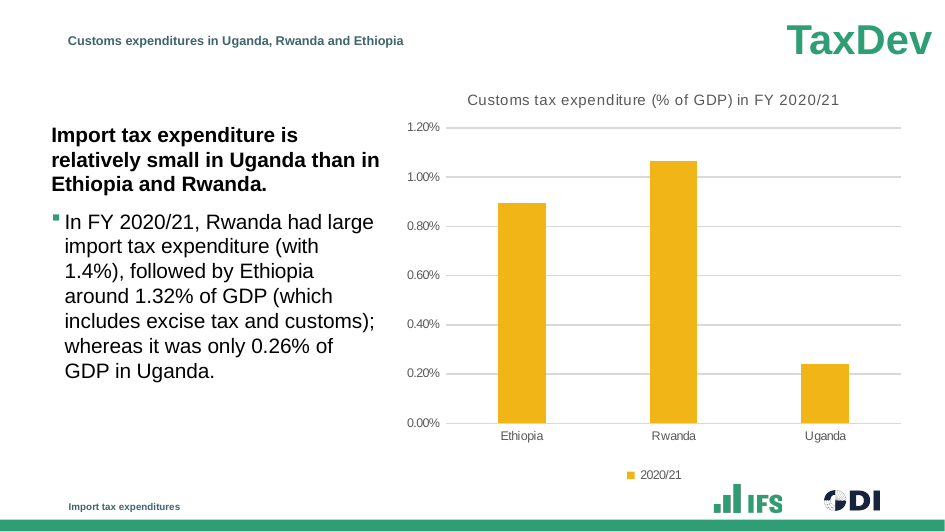

# Customs expenditures in Uganda, Rwanda and Ethiopia

### Chart: Customs tax expenditure (% of GDP) in FY 2020/21

| Category | 2020/21 |
|---|---|
| Ethiopia | 0.008952235234303755 |
| Rwanda | 0.010669199298655757 |
| Uganda | 0.0024 |
Import tax expenditure is relatively small in Uganda than in Ethiopia and Rwanda.
In FY 2020/21, Rwanda had large import tax expenditure (with 1.4%), followed by Ethiopia around 1.32% of GDP (which includes excise tax and customs); whereas it was only 0.26% of GDP in Uganda.

Import tax expenditures